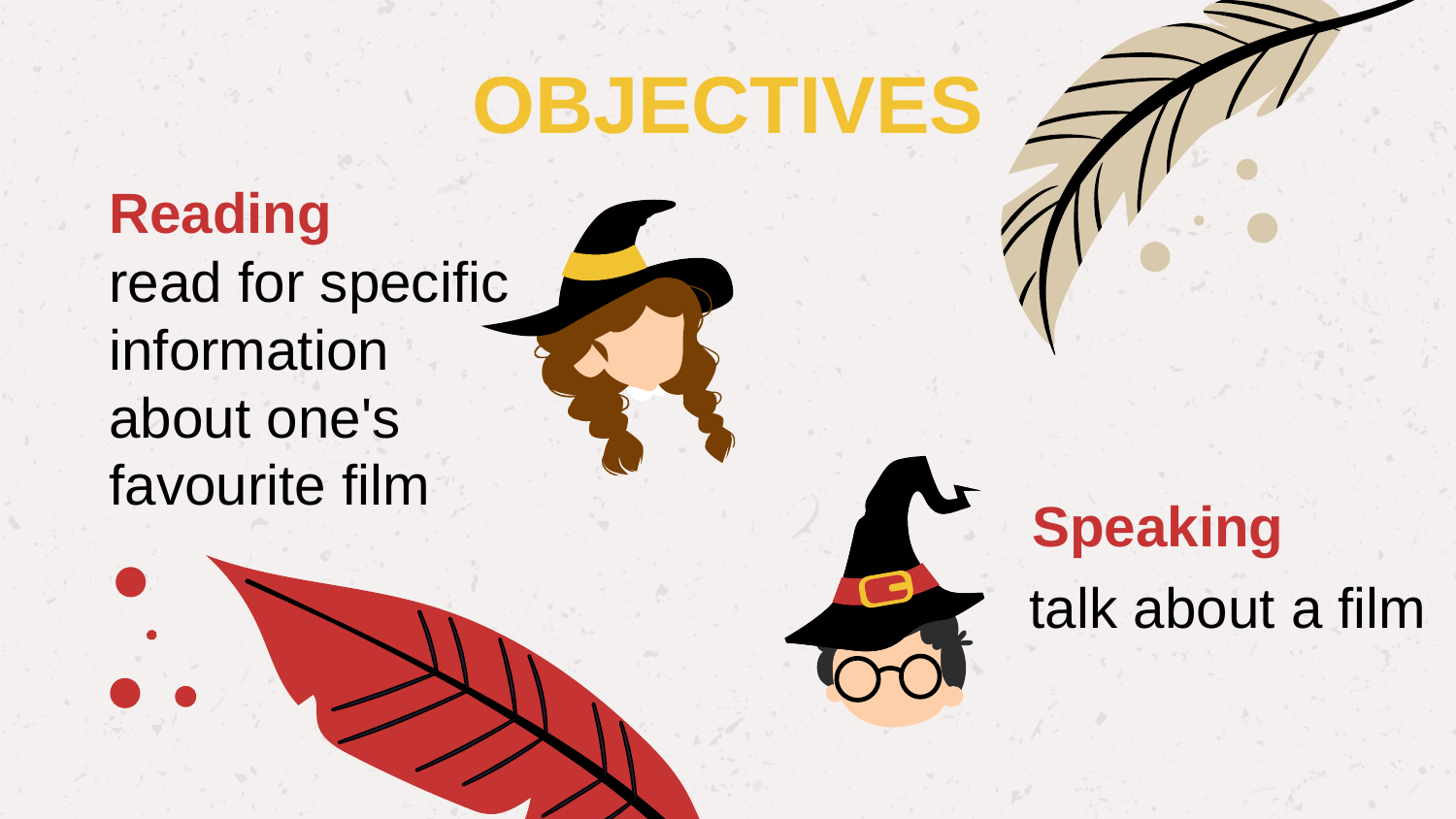

# OBJECTIVES
Reading

read for specific information about one's favourite film

Speaking
talk about a film